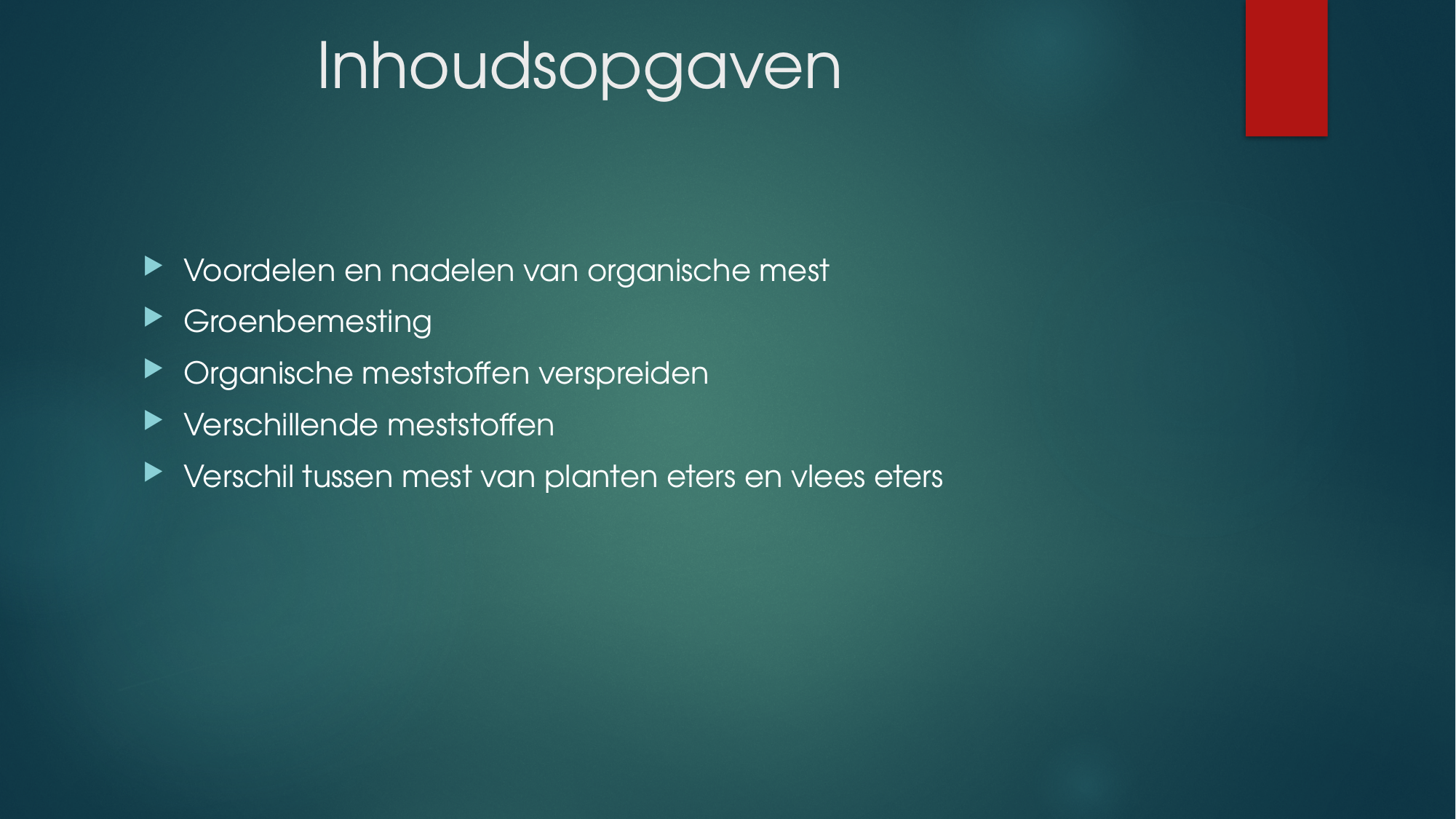

# Inhoudsopgaven
Voordelen en nadelen van organische mest
Groenbemesting
Organische meststoffen verspreiden
Verschillende meststoffen
Verschil tussen mest van planten eters en vlees eters